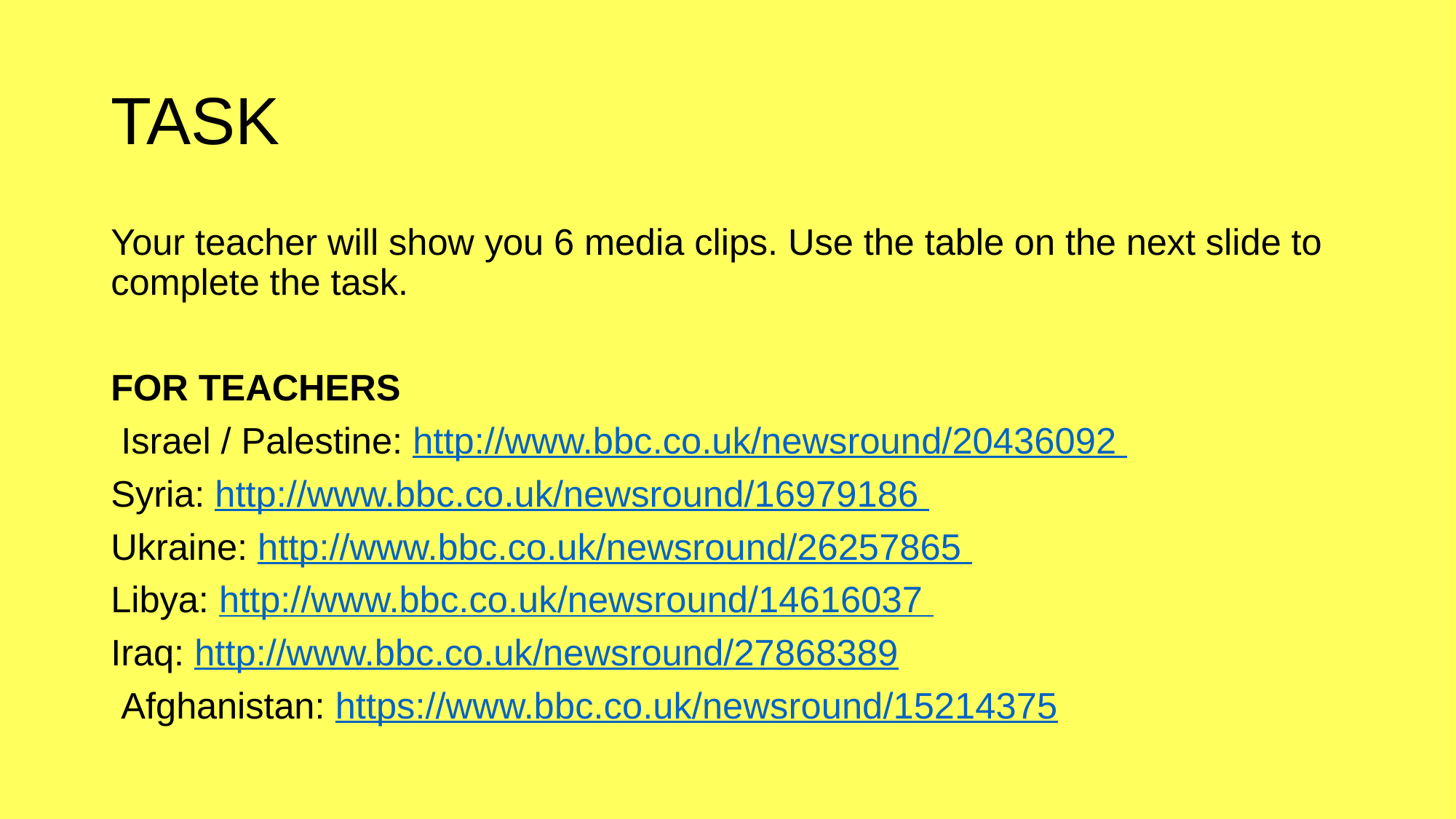

# TASK
Your teacher will show you 6 media clips. Use the table on the next slide to complete the task.

FOR TEACHERS
 Israel / Palestine: http://www.bbc.co.uk/newsround/20436092
Syria: http://www.bbc.co.uk/newsround/16979186
Ukraine: http://www.bbc.co.uk/newsround/26257865
Libya: http://www.bbc.co.uk/newsround/14616037
Iraq: http://www.bbc.co.uk/newsround/27868389
 Afghanistan: https://www.bbc.co.uk/newsround/15214375